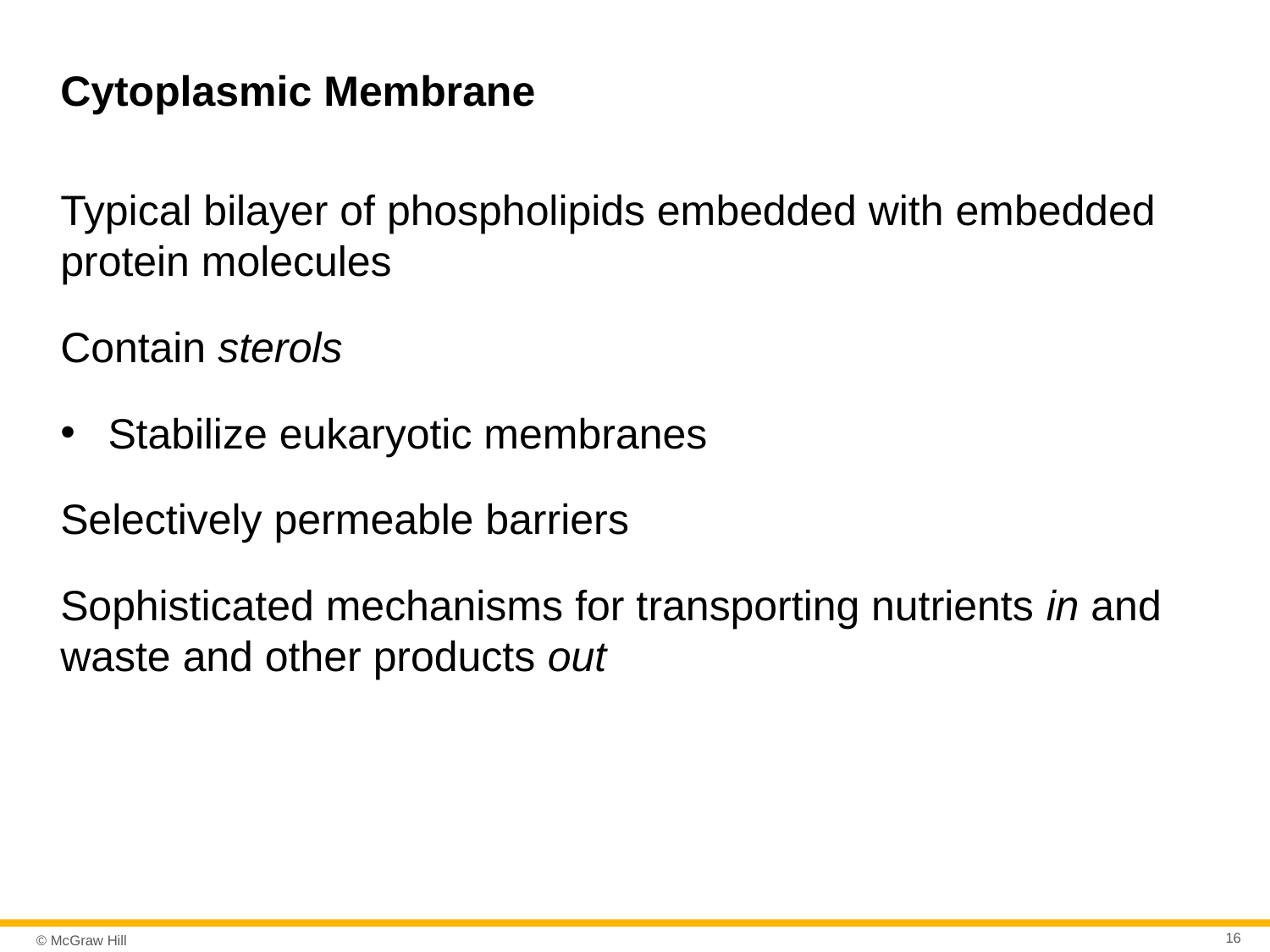

# Cytoplasmic Membrane
Typical bilayer of phospholipids embedded with embedded protein molecules
Contain sterols
Stabilize eukaryotic membranes
Selectively permeable barriers
Sophisticated mechanisms for transporting nutrients in and waste and other products out